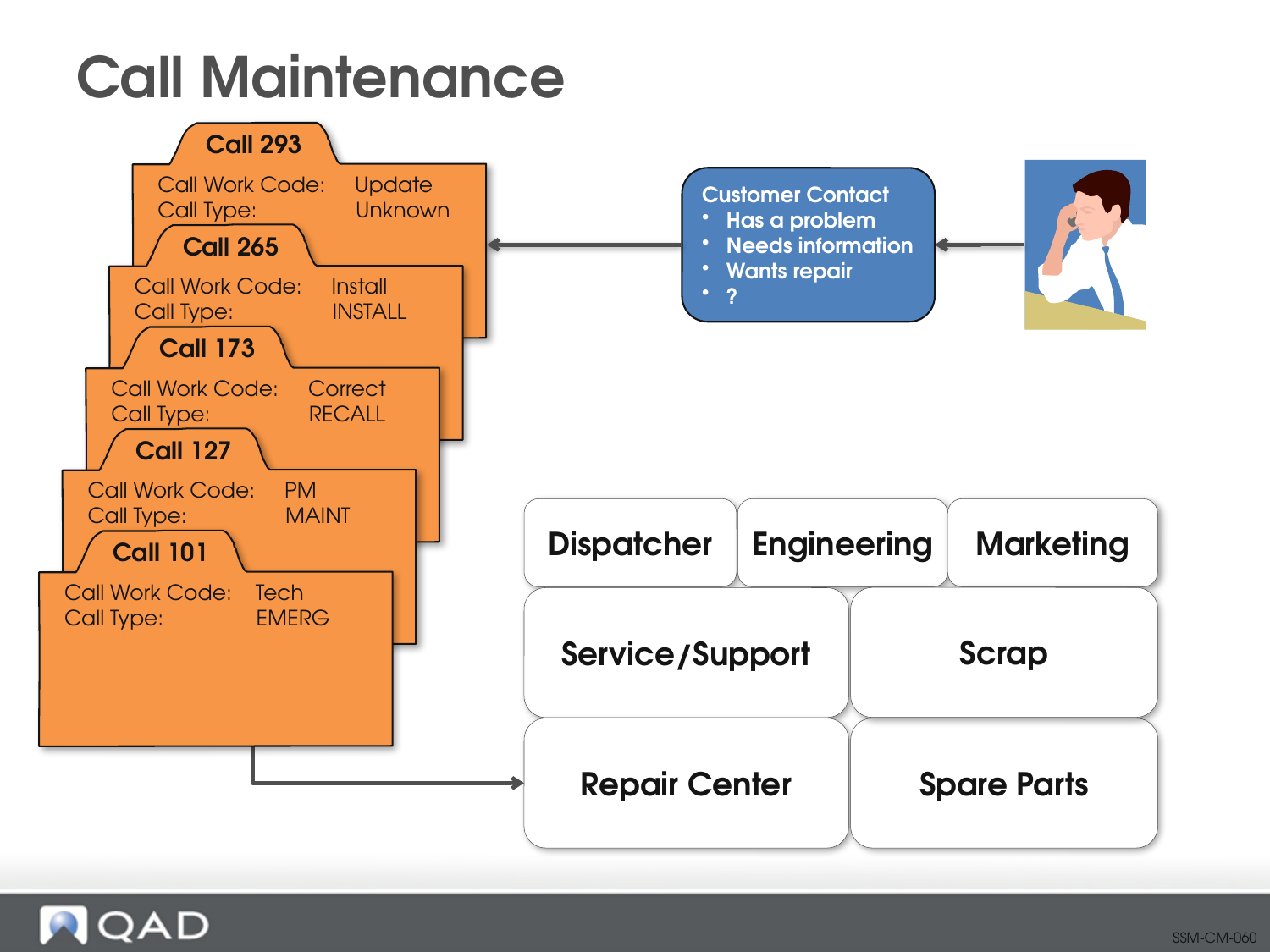

# Call Maintenance
	Call 293
Call Work Code:     Update
Call Type:	            Unknown
	Call 265
Call Work Code:     Install
Call Type:	            INSTALL
	Call 173
Call Work Code:     Correct
Call Type:	            RECALL
	Call 127
Call Work Code:     PM
Call Type:	            MAINT
	Call 101
Call Work Code:    Tech
Call Type:	           EMERG

Customer Contact
Has a problem
Needs information
Wants repair
?
Dispatcher
Engineering
Marketing
Scrap
Service/Support
Repair Center
Spare Parts
SSM-CM-060